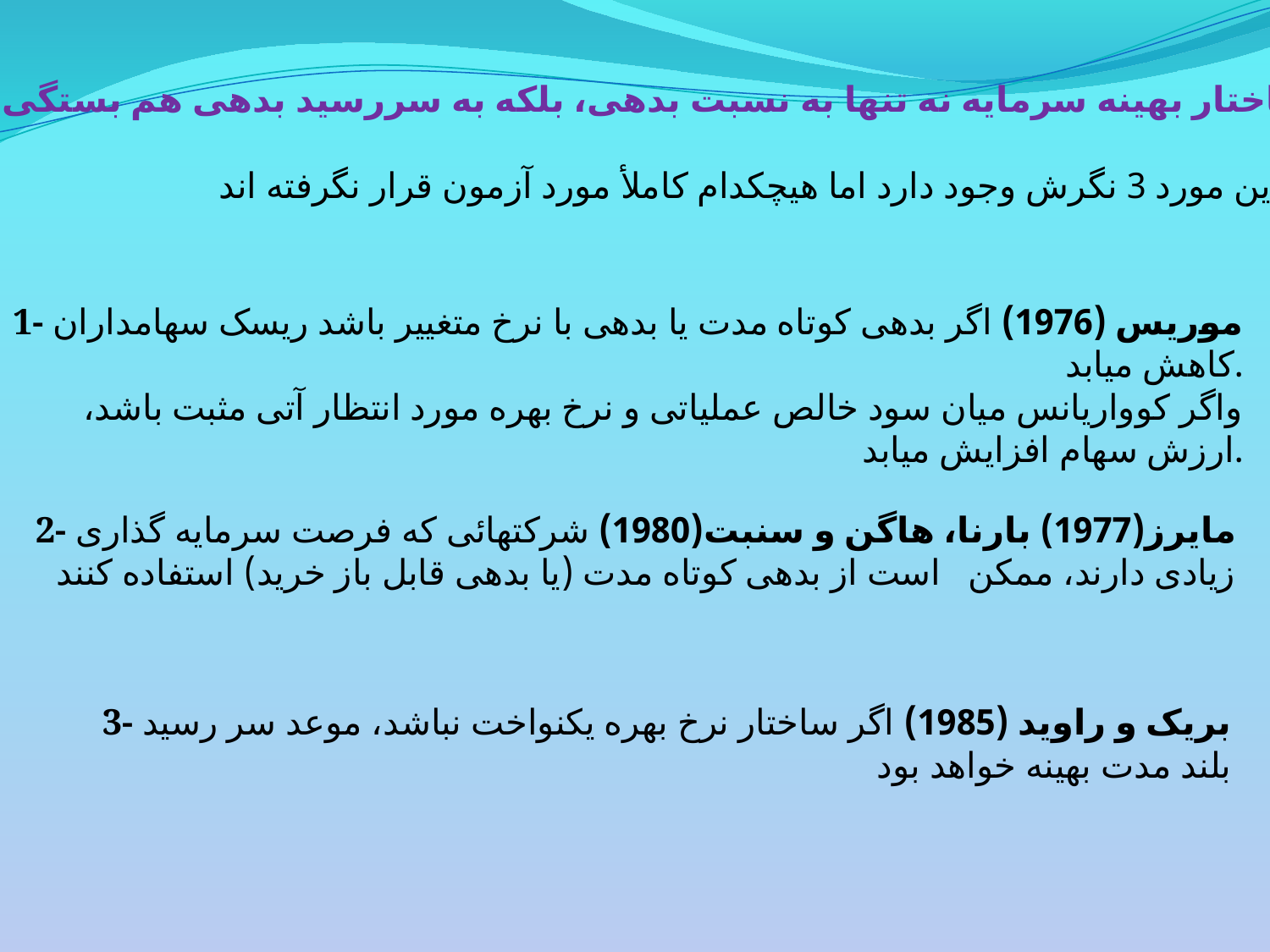

ساختار بهینه سرمایه نه تنها به نسبت بدهی، بلکه به سررسید بدهی هم بستگی دارد
در این مورد 3 نگرش وجود دارد اما هیچکدام کاملأ مورد آزمون قرار نگرفته اند
 1- موریس (1976) اگر بدهی کوتاه مدت یا بدهی با نرخ متغییر باشد ریسک سهامداران کاهش میابد.
 واگر کوواریانس میان سود خالص عملیاتی و نرخ بهره مورد انتظار آتی مثبت باشد، ارزش سهام افزایش میابد.
2- مایرز(1977) بارنا، هاگن و سنبت(1980) شرکتهائی که فرصت سرمایه گذاری زیادی دارند، ممکن   است از بدهی کوتاه مدت (یا بدهی قابل باز خرید) استفاده کنند
  3- بریک و راوید (1985) اگر ساختار نرخ بهره یکنواخت نباشد، موعد سر رسید بلند مدت بهینه خواهد بود